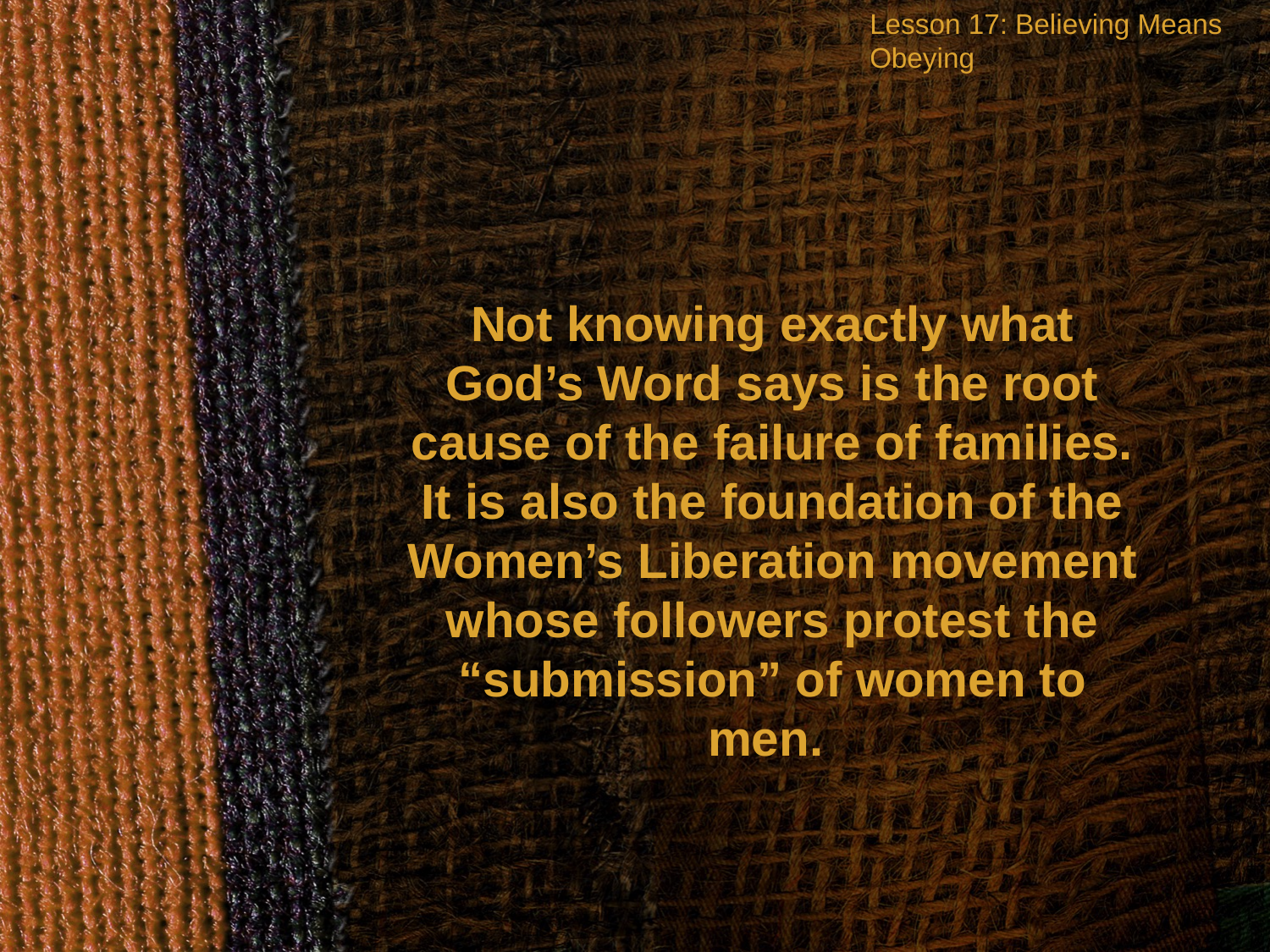

Lesson 17: Believing Means Obeying
Not knowing exactly what God’s Word says is the root cause of the failure of families. It is also the foundation of the Women’s Liberation movement whose followers protest the “submission” of women to men.